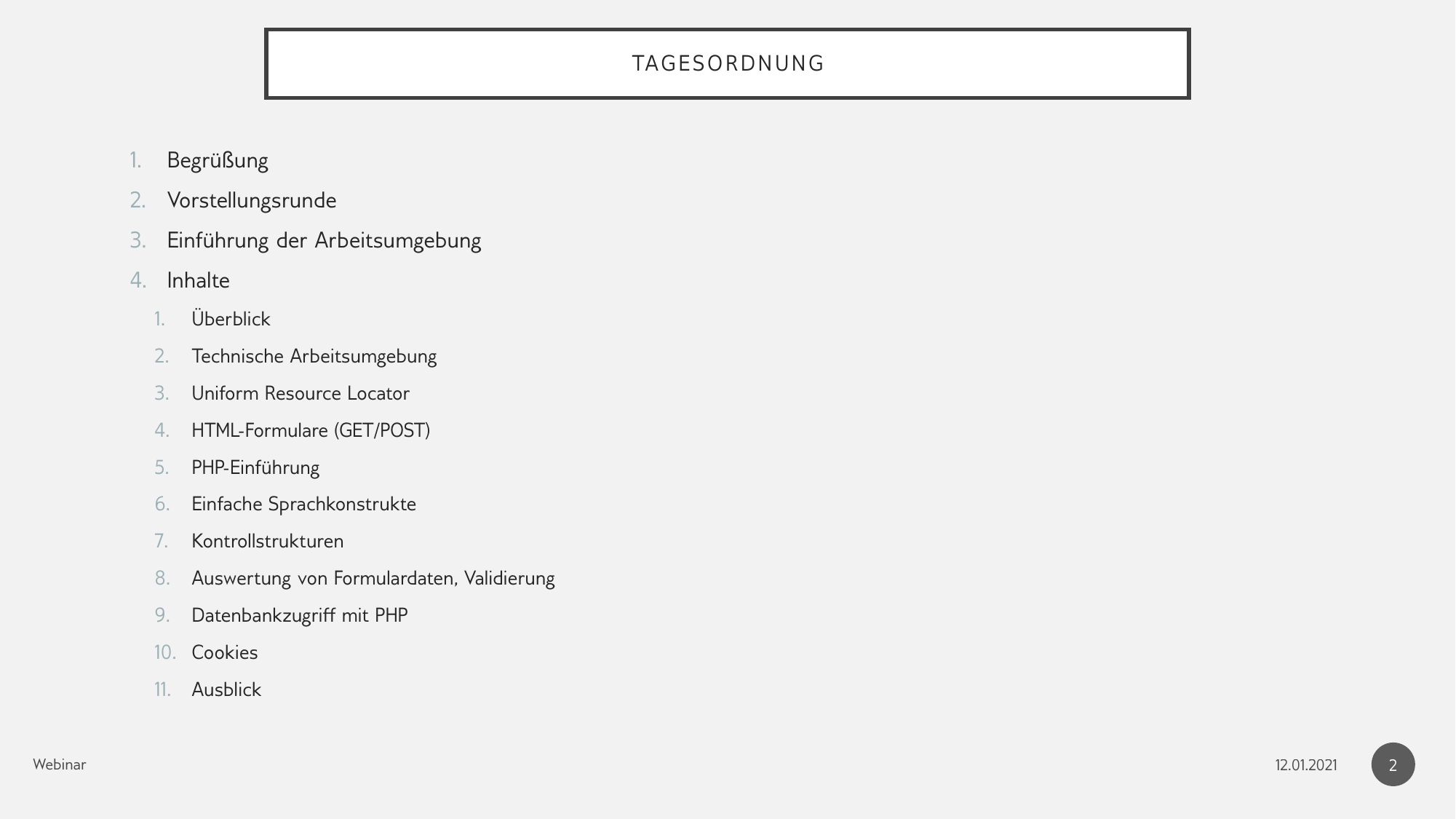

# Tagesordnung
Begrüßung
Vorstellungsrunde
Einführung der Arbeitsumgebung
Inhalte
Überblick
Technische Arbeitsumgebung
Uniform Resource Locator
HTML-Formulare (GET/POST)
PHP-Einführung
Einfache Sprachkonstrukte
Kontrollstrukturen
Auswertung von Formulardaten, Validierung
Datenbankzugriff mit PHP
Cookies
Ausblick

2
Webinar
12.01.2021